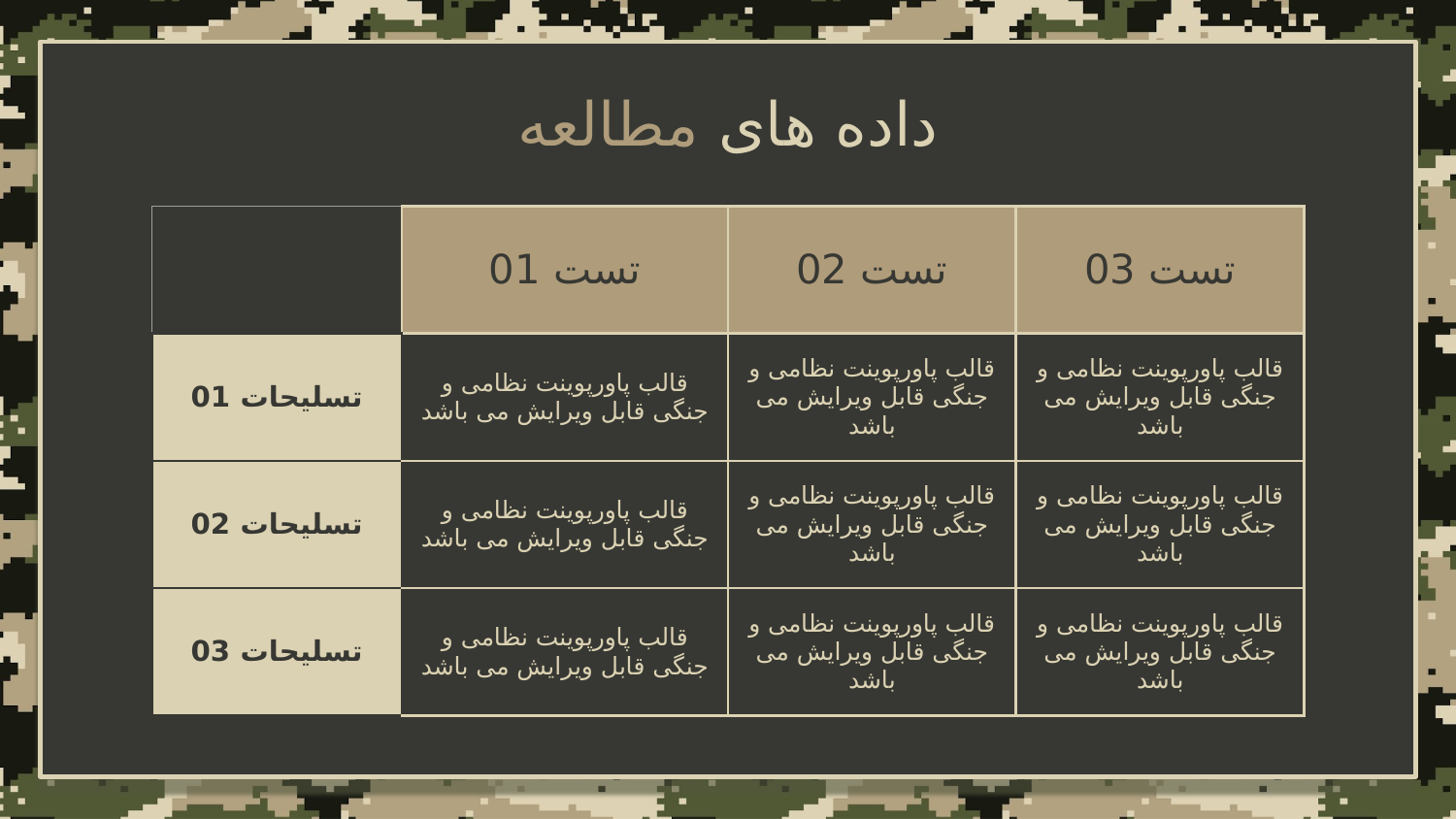

# داده های مطالعه
|  | تست 01 | تست 02 | تست 03 |
| --- | --- | --- | --- |
| تسلیحات 01 | قالب پاورپوینت نظامی و جنگی قابل ویرایش می باشد | قالب پاورپوینت نظامی و جنگی قابل ویرایش می باشد | قالب پاورپوینت نظامی و جنگی قابل ویرایش می باشد |
| تسلیحات 02 | قالب پاورپوینت نظامی و جنگی قابل ویرایش می باشد | قالب پاورپوینت نظامی و جنگی قابل ویرایش می باشد | قالب پاورپوینت نظامی و جنگی قابل ویرایش می باشد |
| تسلیحات 03 | قالب پاورپوینت نظامی و جنگی قابل ویرایش می باشد | قالب پاورپوینت نظامی و جنگی قابل ویرایش می باشد | قالب پاورپوینت نظامی و جنگی قابل ویرایش می باشد |